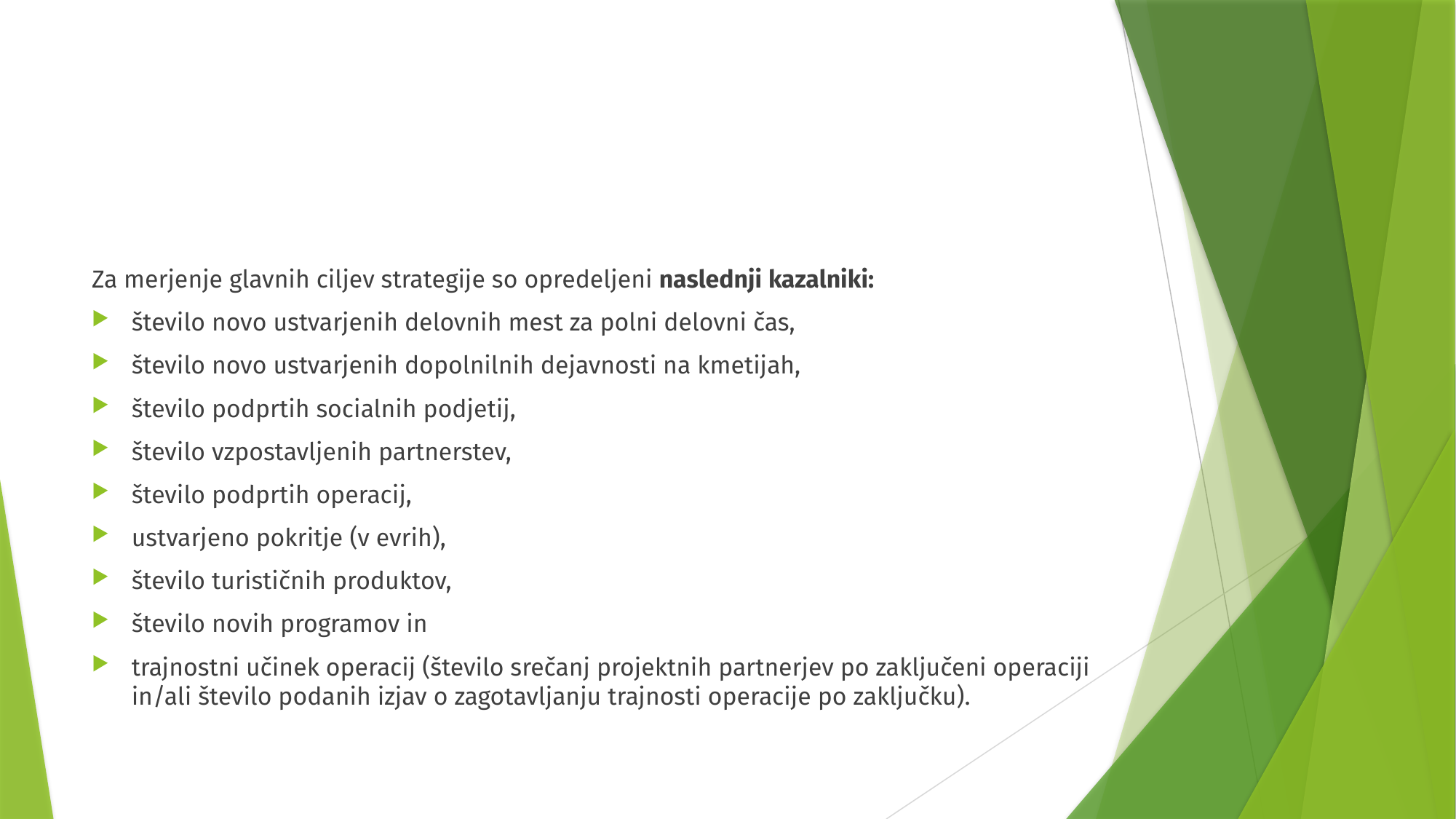

#
Za merjenje glavnih ciljev strategije so opredeljeni naslednji kazalniki:
število novo ustvarjenih delovnih mest za polni delovni čas,
število novo ustvarjenih dopolnilnih dejavnosti na kmetijah,
število podprtih socialnih podjetij,
število vzpostavljenih partnerstev,
število podprtih operacij,
ustvarjeno pokritje (v evrih),
število turističnih produktov,
število novih programov in
trajnostni učinek operacij (število srečanj projektnih partnerjev po zaključeni operaciji in/ali število podanih izjav o zagotavljanju trajnosti operacije po zaključku).